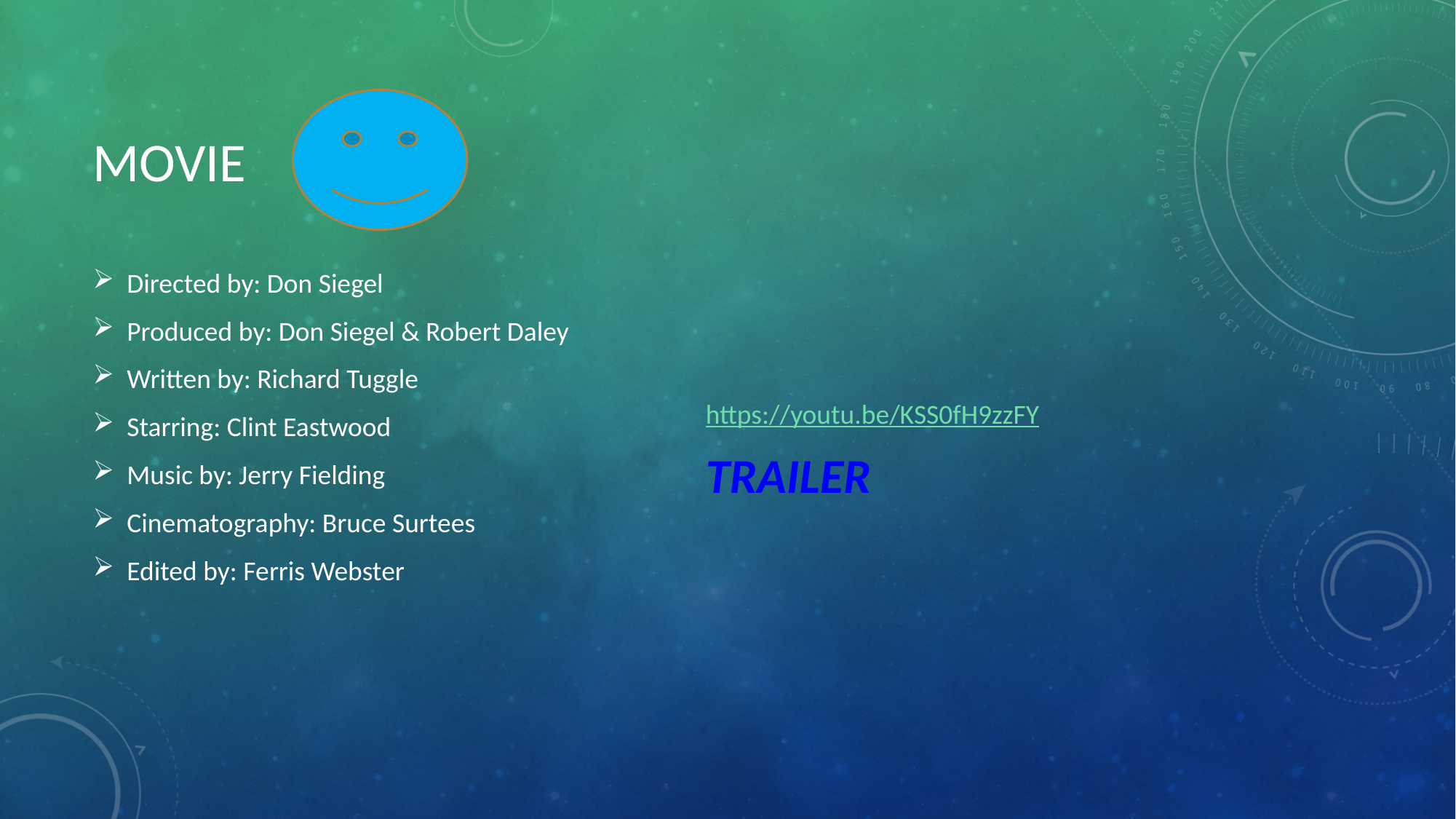

# MOVIE

Directed by: Don Siegel
Produced by: Don Siegel & Robert Daley
Written by: Richard Tuggle
Starring: Clint Eastwood
Music by: Jerry Fielding
Cinematography: Bruce Surtees
Edited by: Ferris Webster

https://youtu.be/KSS0fH9zzFY
TRAILER